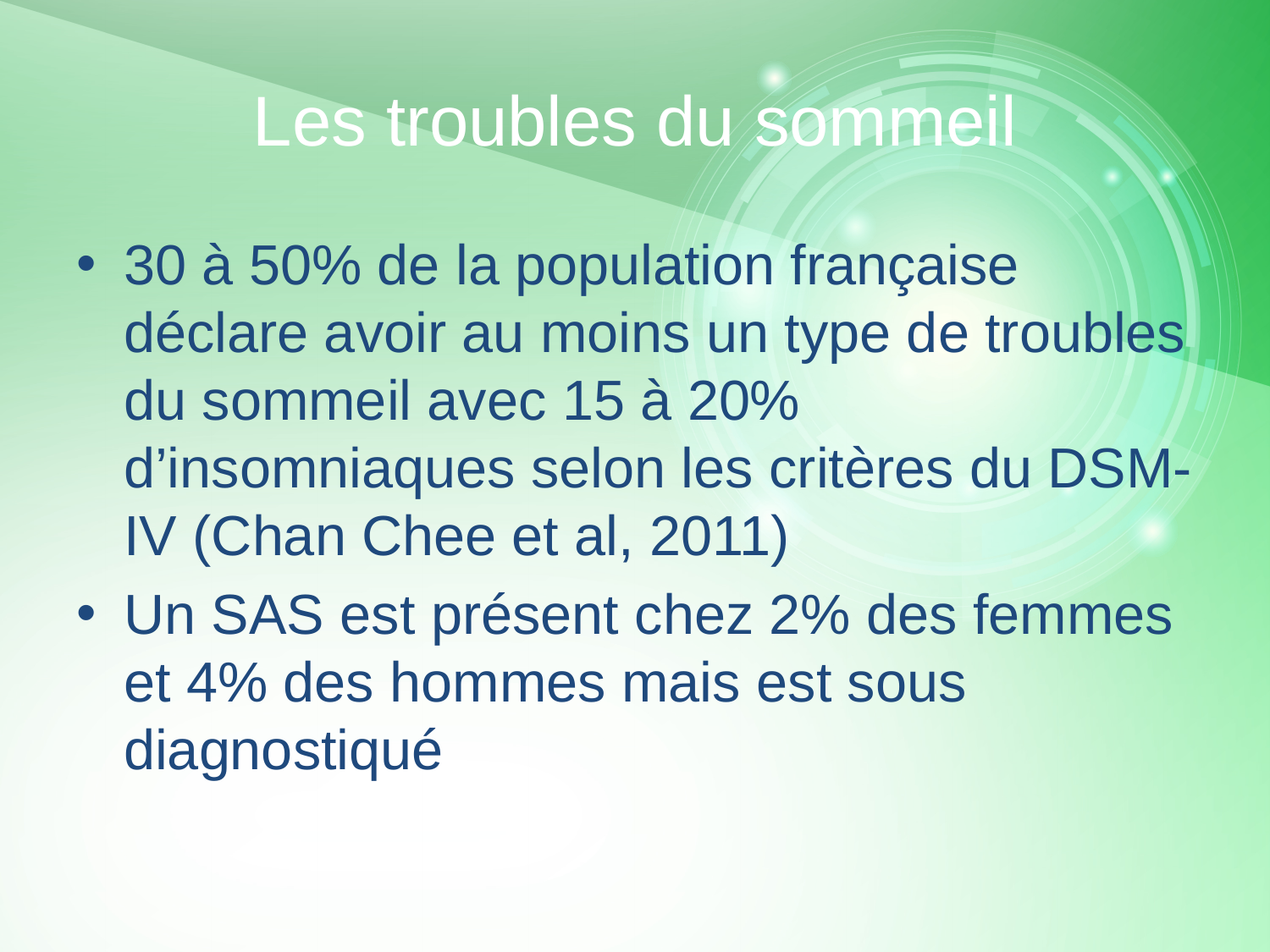

# Les troubles du sommeil
30 à 50% de la population française déclare avoir au moins un type de troubles du sommeil avec 15 à 20% d’insomniaques selon les critères du DSM-IV (Chan Chee et al, 2011)
Un SAS est présent chez 2% des femmes et 4% des hommes mais est sous diagnostiqué